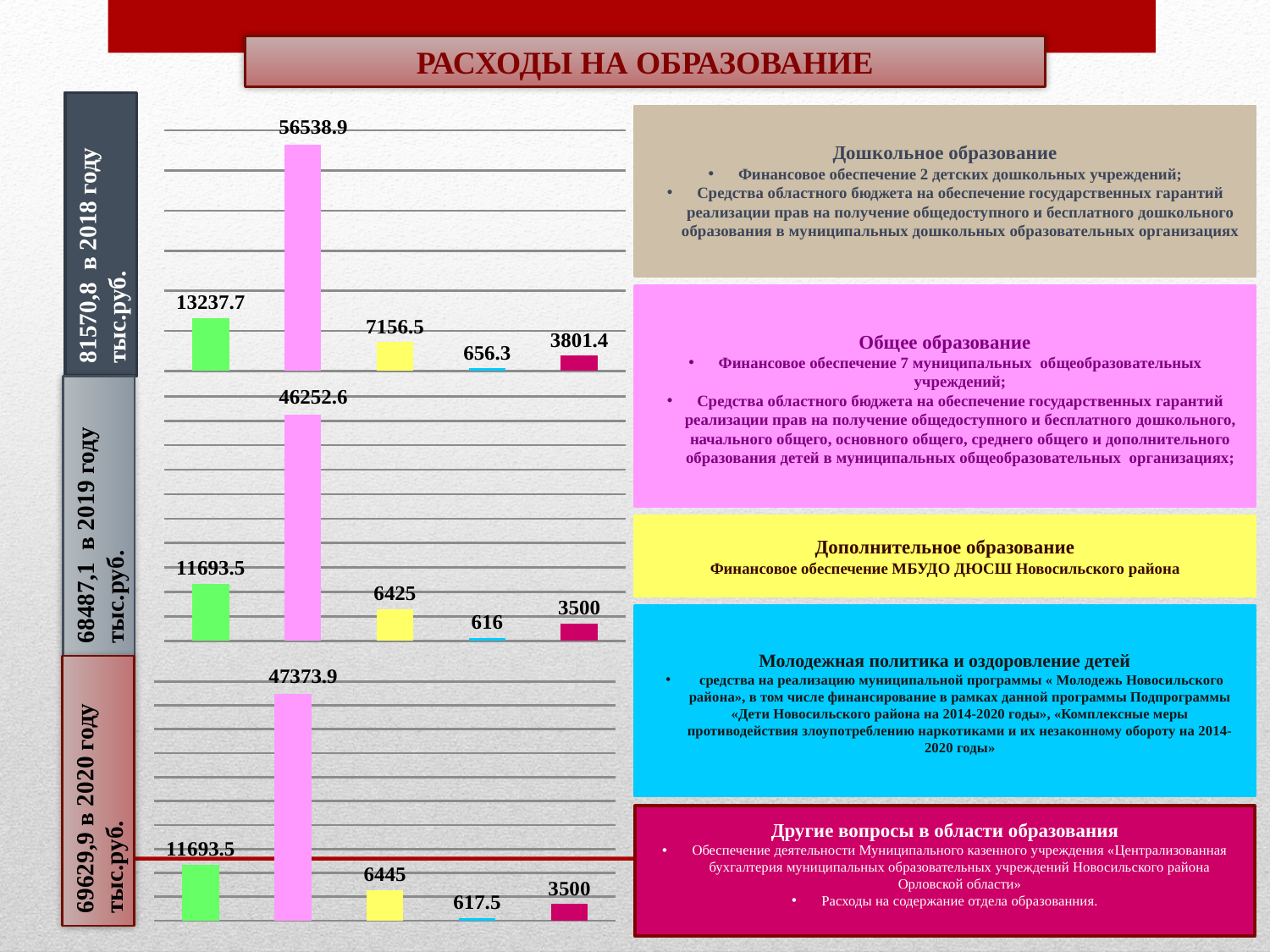

РАСХОДЫ НА ОБРАЗОВАНИЕ

Дошкольное образование
Финансовое обеспечение 2 детских дошкольных учреждений;
Средства областного бюджета на обеспечение государственных гарантий реализации прав на получение общедоступного и бесплатного дошкольного образования в муниципальных дошкольных образовательных организациях

### Chart

| Category | Столбец1 |
|---|---|
| Категория 1 | 13237.7 |
| Категория 2 | 56538.9 |
| Категория 3 | 7156.5 |
| Категория 4 | 656.3 |
81570,8  в 2018 году
тыс.руб.

Общее образование
Финансовое обеспечение 7 муниципальных  общеобразовательных учреждений;
Средства областного бюджета на обеспечение государственных гарантий реализации прав на получение общедоступного и бесплатного дошкольного, начального общего, основного общего, среднего общего и дополнительного образования детей в муниципальных общеобразовательных  организациях;

### Chart

| Category | Столбец1 |
|---|---|
| Категория 1 | 11693.5 |
| Категория 2 | 46252.6 |
| Категория 3 | 6425.0 |
| Категория 4 | 616.0 |
68487,1  в 2019 году
тыс.руб.
Дополнительное образование
Финансовое обеспечение МБУДО ДЮСШ Новосильского района

Молодежная политика и оздоровление детей
 средства на реализацию муниципальной программы « Молодежь Новосильского района», в том числе финансирование в рамках данной программы Подпрограммы «Дети Новосильского района на 2014-2020 годы», «Комплексные меры противодействия злоупотреблению наркотиками и их незаконному обороту на 2014-2020 годы»

### Chart

| Category | Столбец1 |
|---|---|
| Категория 1 | 11693.5 |
| Категория 2 | 47373.9 |
| Категория 3 | 6445.0 |
| Категория 4 | 617.5 |
69629,9 в 2020 году
тыс.руб.

Другие вопросы в области образования
Обеспечение деятельности Муниципального казенного учреждения «Централизованная бухгалтерия муниципальных образовательных учреждений Новосильского района Орловской области»
Расходы на содержание отдела образованния.